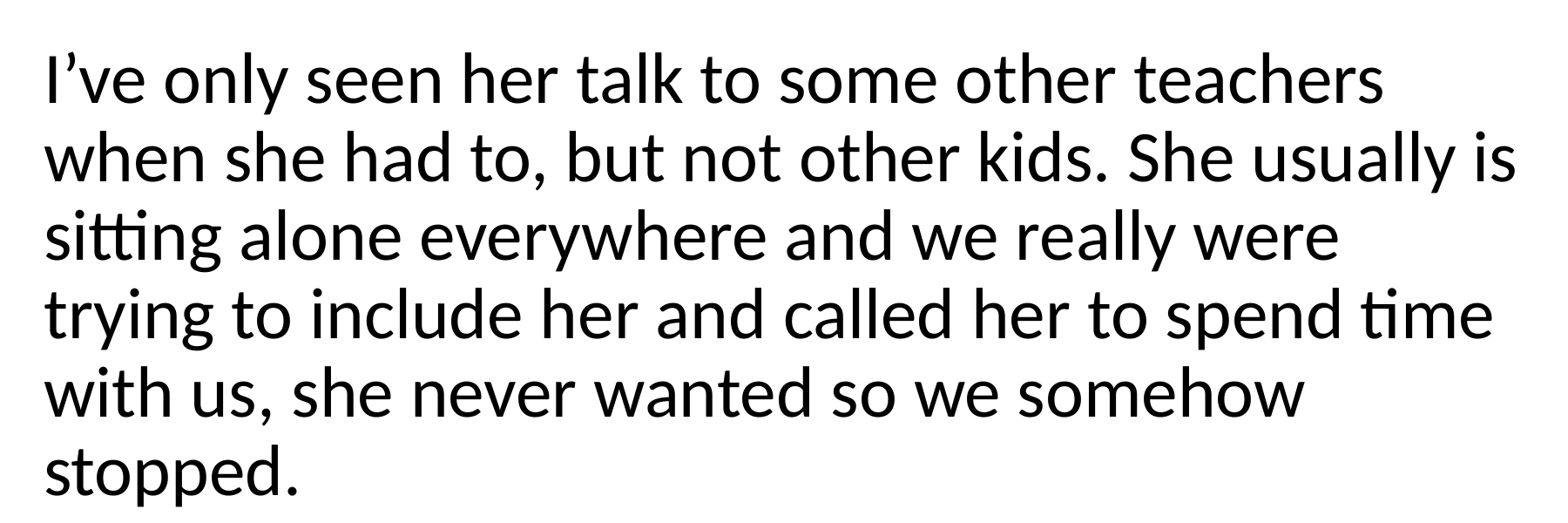

I’ve only seen her talk to some other teachers when she had to, but not other kids. She usually is sitting alone everywhere and we really were trying to include her and called her to spend time with us, she never wanted so we somehow stopped.